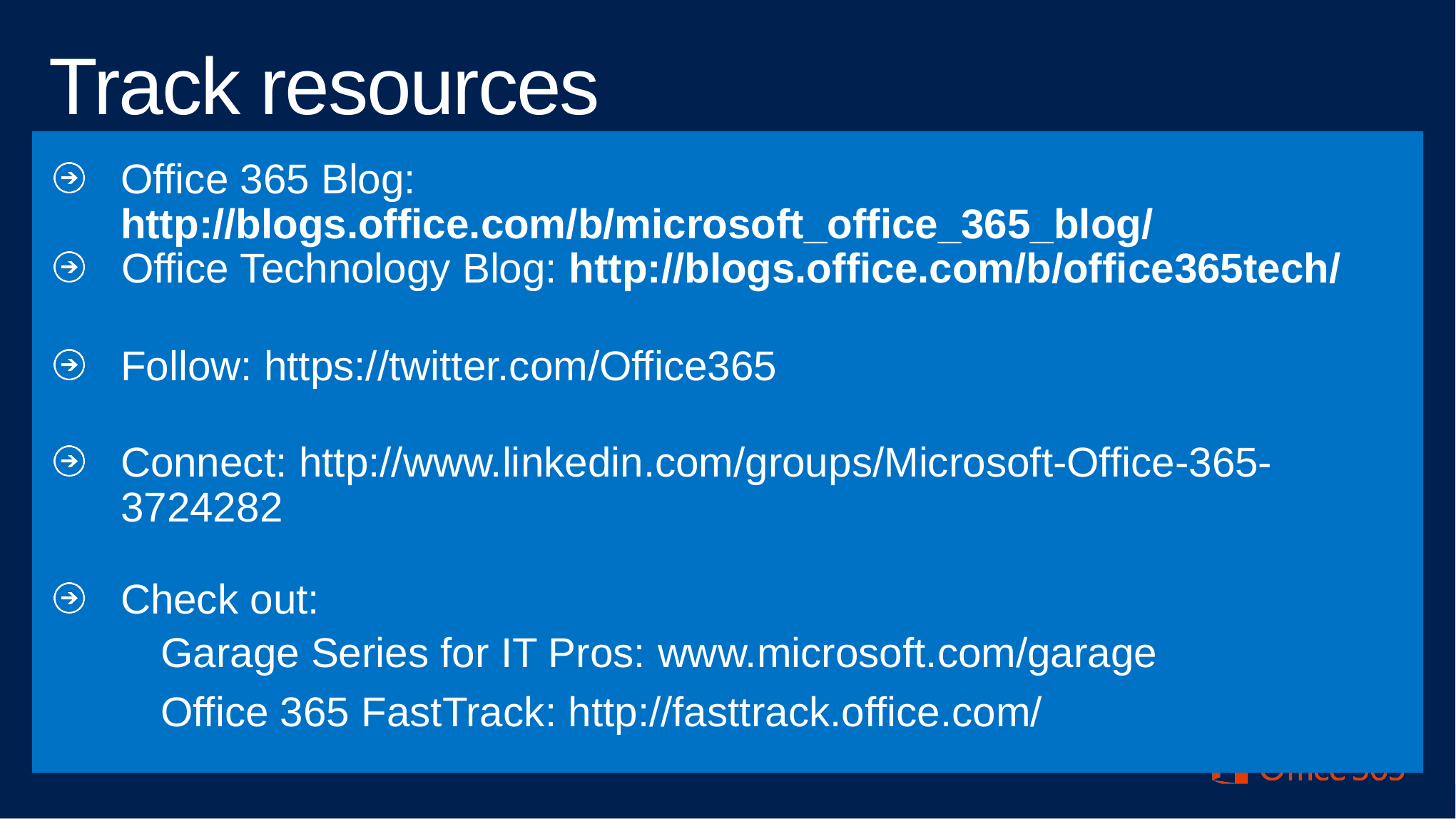

# Track resources

Office 365 Blog: http://blogs.office.com/b/microsoft_office_365_blog/
Office Technology Blog: http://blogs.office.com/b/office365tech/
Follow: https://twitter.com/Office365
Connect: http://www.linkedin.com/groups/Microsoft-Office-365-3724282
Check out:
	Garage Series for IT Pros: www.microsoft.com/garage
	Office 365 FastTrack: http://fasttrack.office.com//